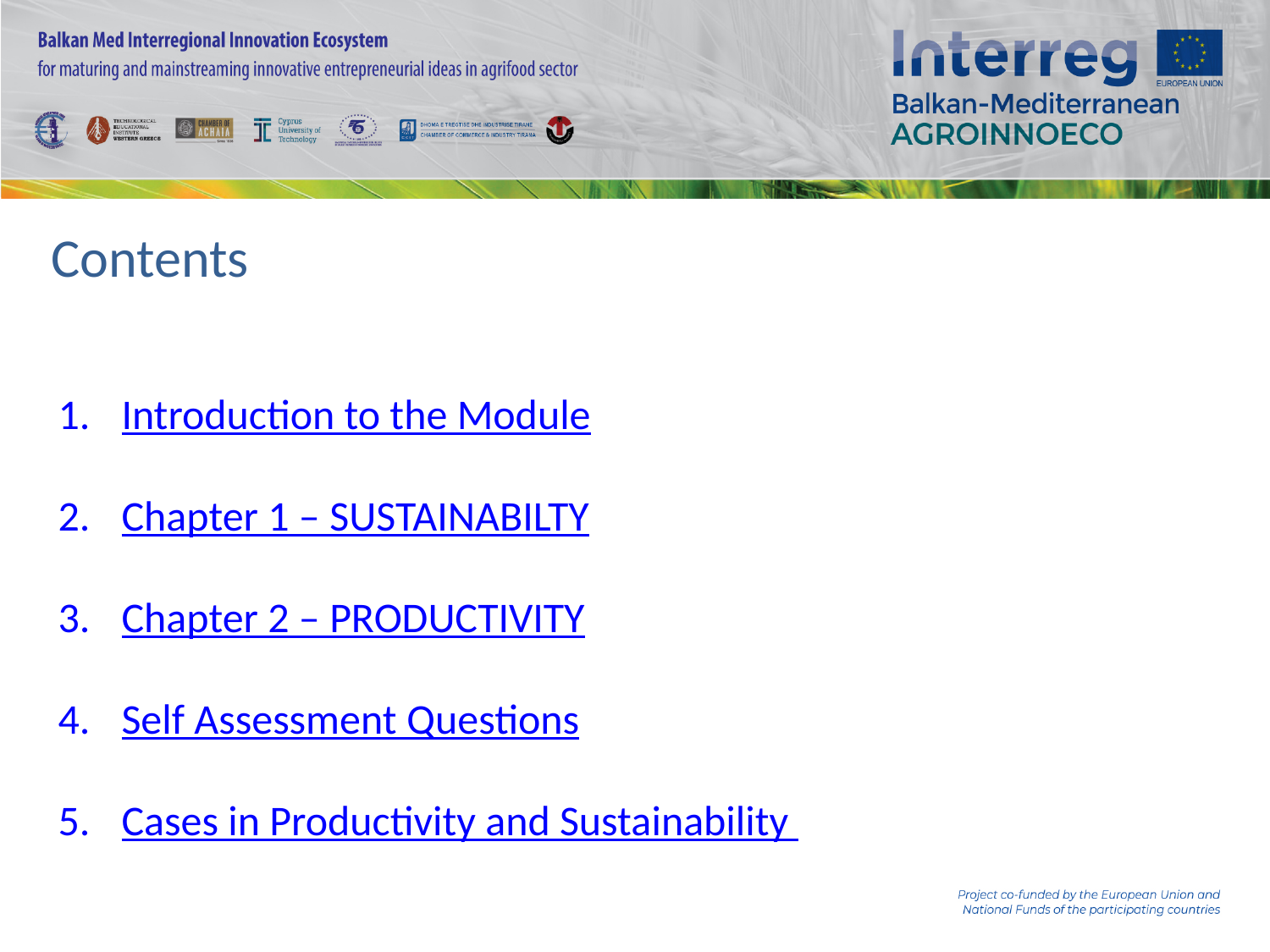

# Contents
Introduction to the Module

Chapter 1 – SUSTAINABILTY

Chapter 2 – PRODUCTIVITY

Self Assessment Questions

Cases in Productivity and Sustainability